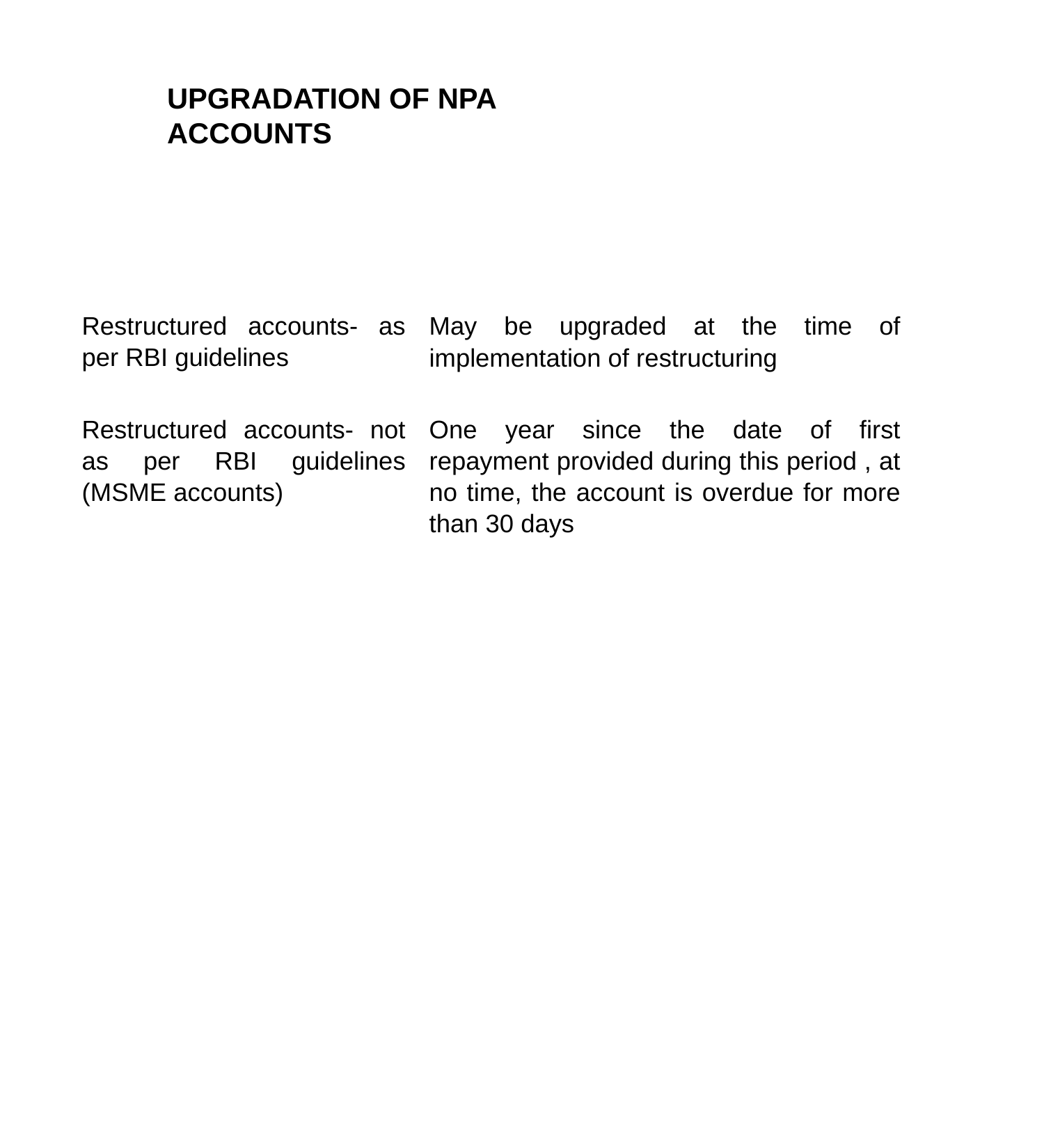

UPGRADATION OF NPA ACCOUNTS
| Non restructured accounts- | Up gradation on recovery of entire overdue (principle as well as interest) on all credit facilities of the borrower |
| --- | --- |
| Restructured accounts- as per RBI guidelines | May be upgraded at the time of implementation of restructuring |
| Restructured accounts- not as per RBI guidelines (MSME accounts) | One year since the date of first repayment provided during this period , at no time, the account is overdue for more than 30 days |